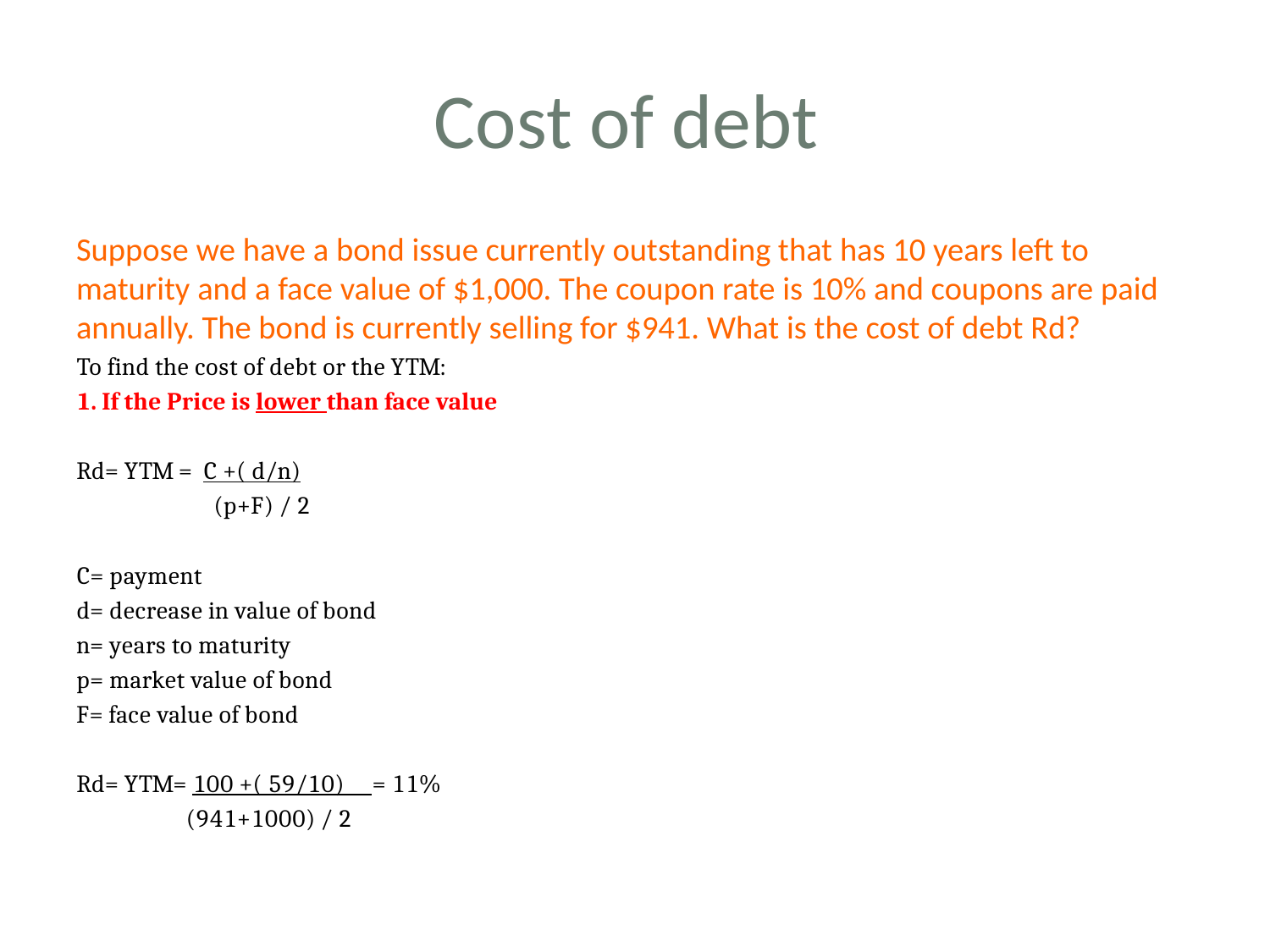

# Cost of debt
Suppose we have a bond issue currently outstanding that has 10 years left to maturity and a face value of $1,000. The coupon rate is 10% and coupons are paid annually. The bond is currently selling for $941. What is the cost of debt Rd?
To find the cost of debt or the YTM:
1. If the Price is lower than face value

Rd= YTM =  C +( d/n)
                         (p+F) / 2

C= payment
d= decrease in value of bond
n= years to maturity
p= market value of bond
F= face value of bond

Rd= YTM= 100 +( 59/10)     = 11%
                    (941+1000) / 2